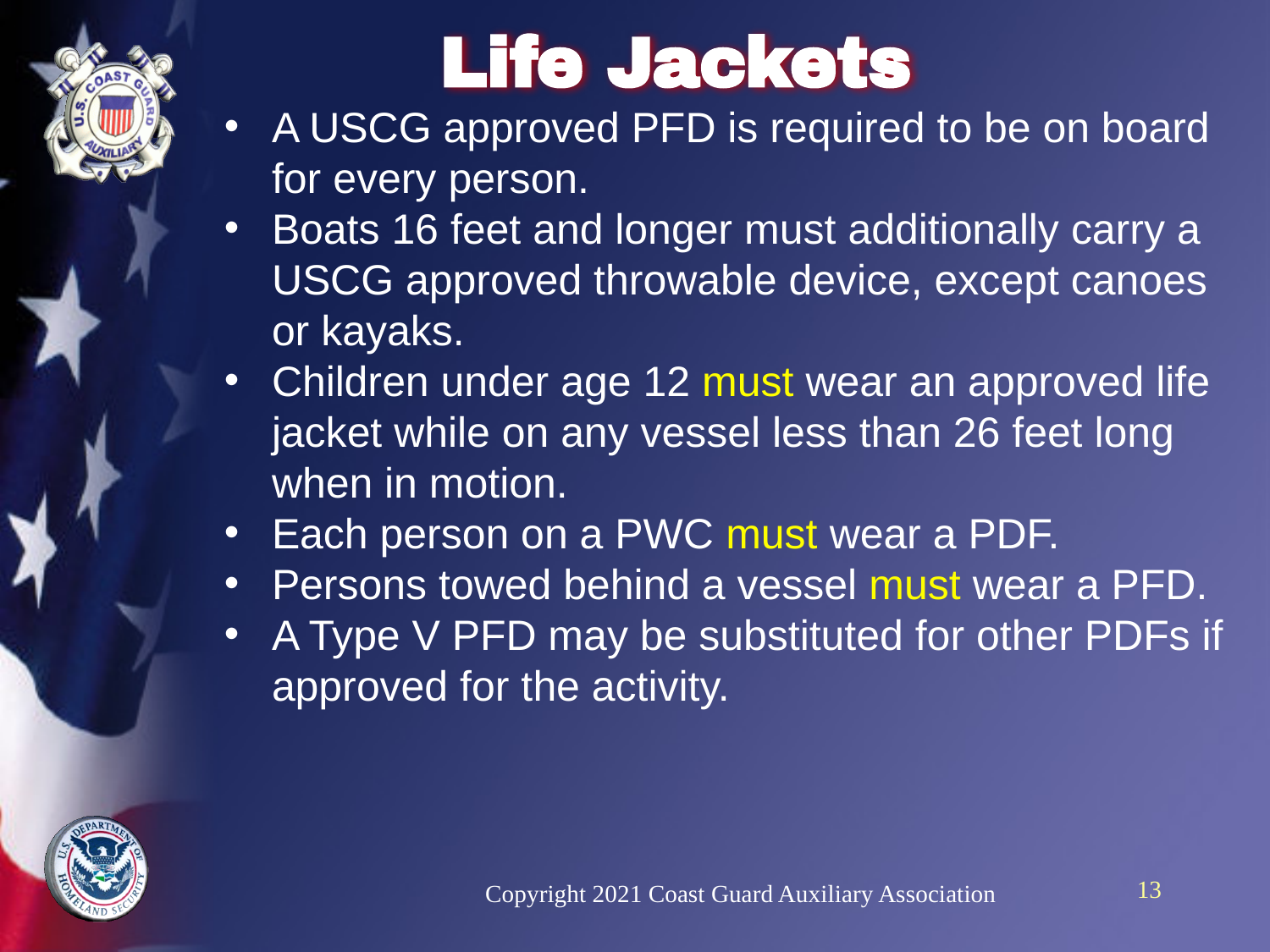

# Life Jackets
A USCG approved PFD is required to be on board for every person.
Boats 16 feet and longer must additionally carry a USCG approved throwable device, except canoes or kayaks.
Children under age 12 must wear an approved life jacket while on any vessel less than 26 feet long when in motion.
Each person on a PWC must wear a PDF.
Persons towed behind a vessel must wear a PFD.
A Type V PFD may be substituted for other PDFs if approved for the activity.
13
Copyright 2021 Coast Guard Auxiliary Association